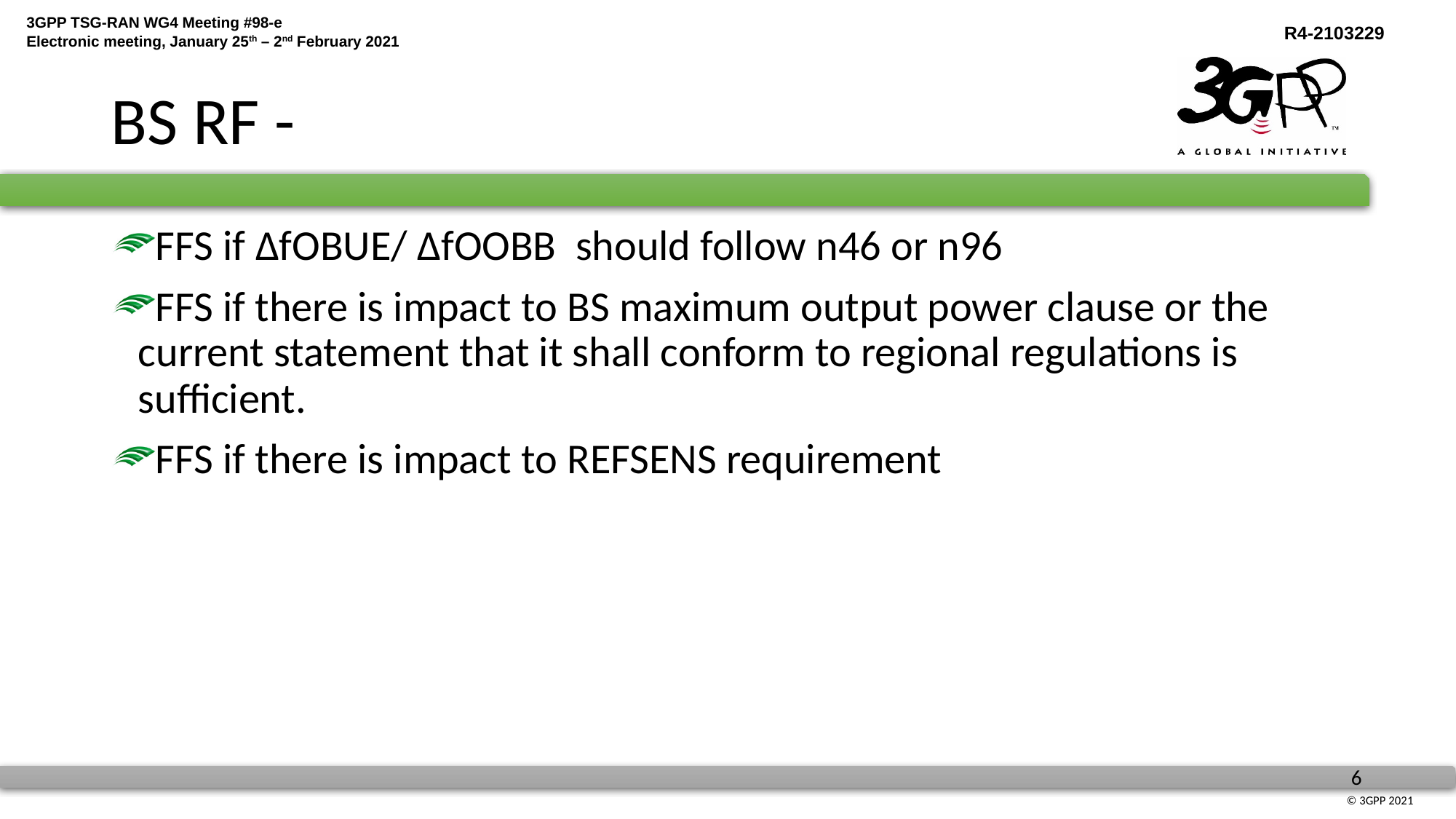

# BS RF -
FFS if ΔfOBUE/ ΔfOOBB  should follow n46 or n96
FFS if there is impact to BS maximum output power clause or the current statement that it shall conform to regional regulations is sufficient.
FFS if there is impact to REFSENS requirement